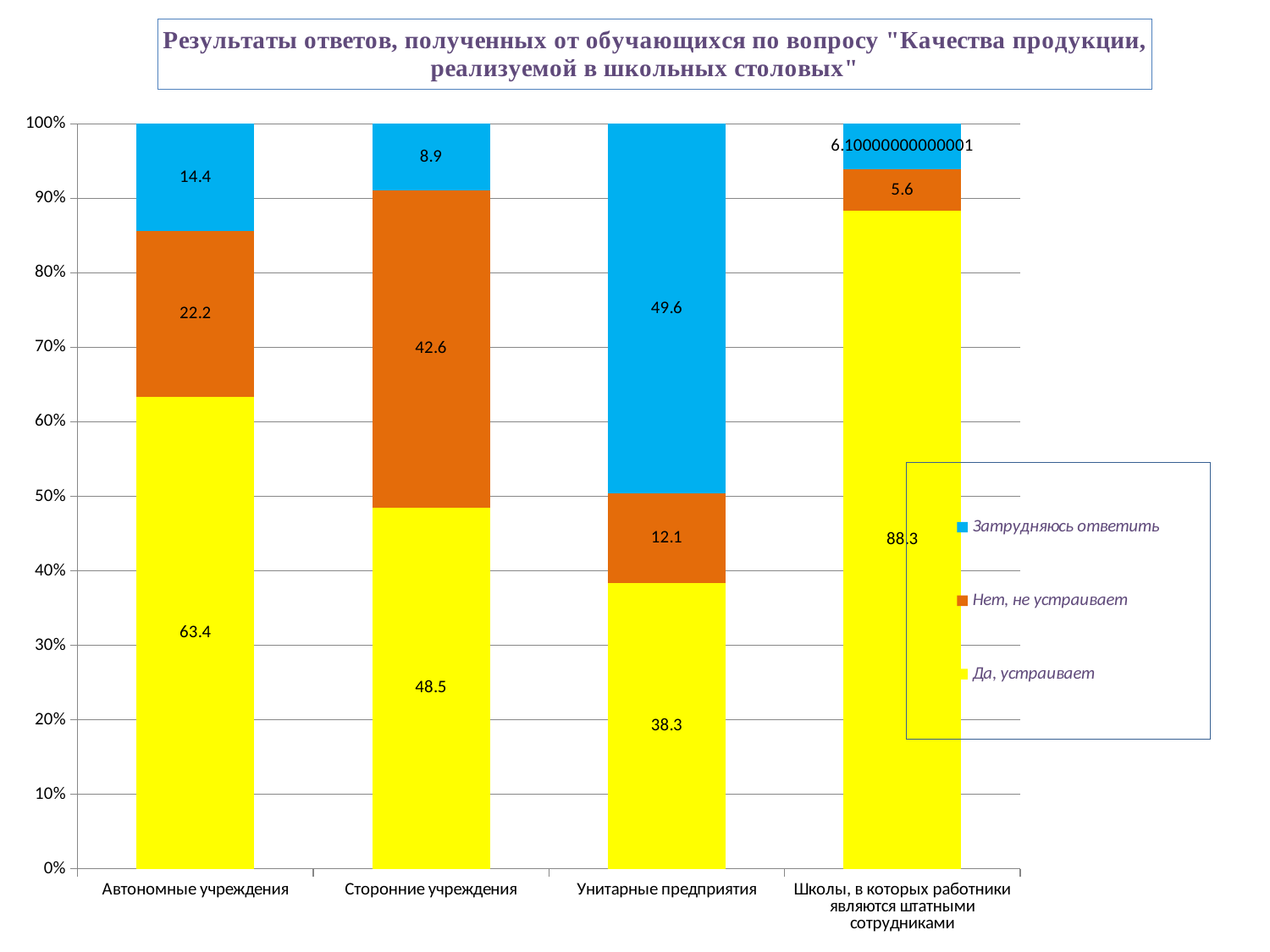

### Chart: Результаты ответов, полученных от обучающихся по вопросу "Качества продукции, реализуемой в школьных столовых"

| Category | Нет, не устраивает | Да, устраивает | Затрудняюсь ответить |
|---|---|---|---|
| Автономные учреждения | 22.2 | 63.4 | 14.400000000000002 |
| Сторонние учреждения | 42.6 | 48.5 | 8.900000000000002 |
| Унитарные предприятия | 12.1 | 38.300000000000004 | 49.60000000000001 |
| Школы, в которых работники являются штатными сотрудниками | 5.6 | 88.3 | 6.1000000000000085 |